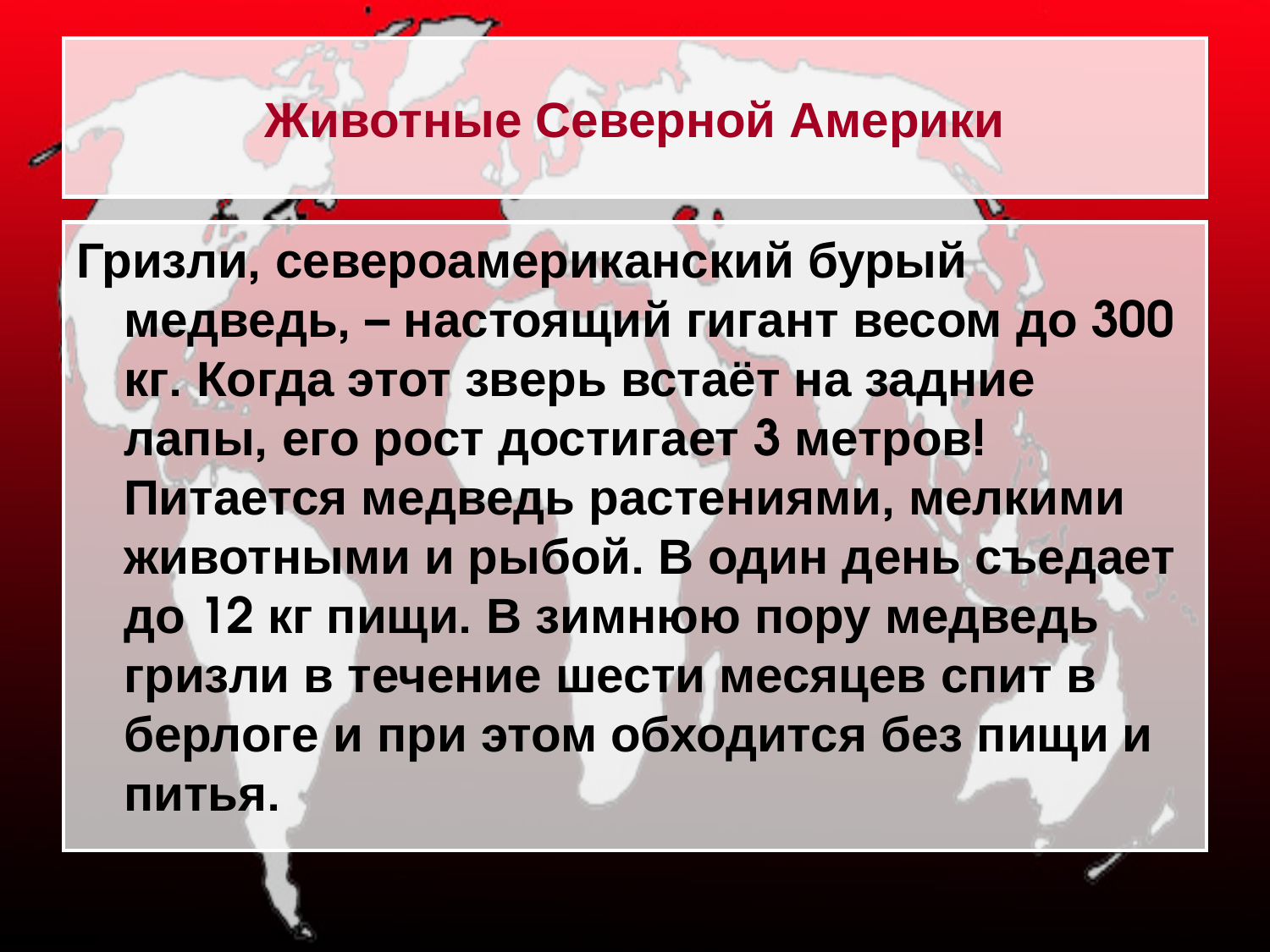

# Животные Северной Америки
Гризли, североамериканский бурый медведь, – настоящий гигант весом до 300 кг. Когда этот зверь встаёт на задние лапы, его рост достигает 3 метров! Питается медведь растениями, мелкими животными и рыбой. В один день съедает до 12 кг пищи. В зимнюю пору медведь гризли в течение шести месяцев спит в берлоге и при этом обходится без пищи и питья.